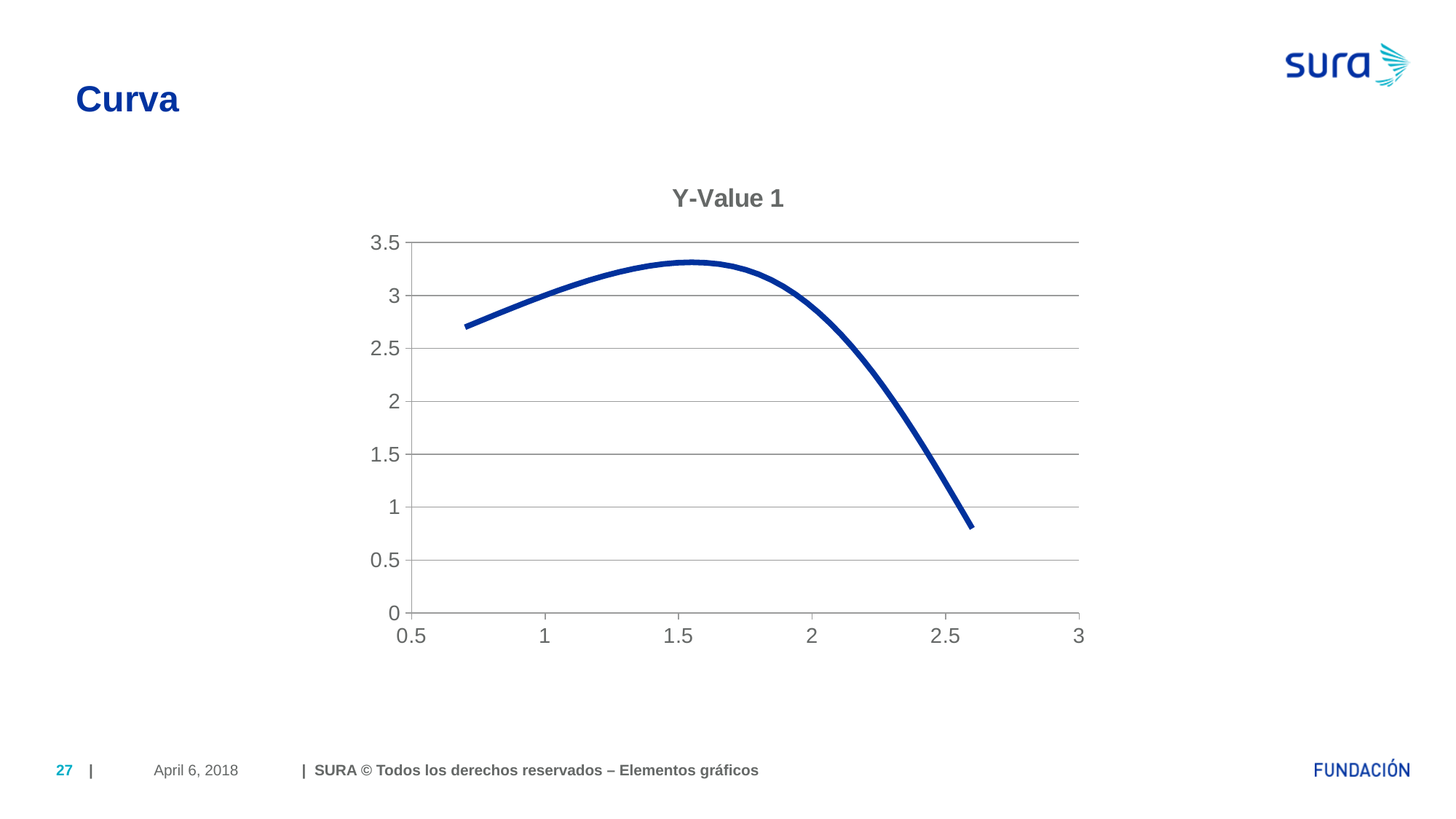

# Curva

### Chart:

| Category | Y-Value 1 |
|---|---|
April 6, 2018
27
|                                                  |  SURA © Todos los derechos reservados – Elementos gráficos